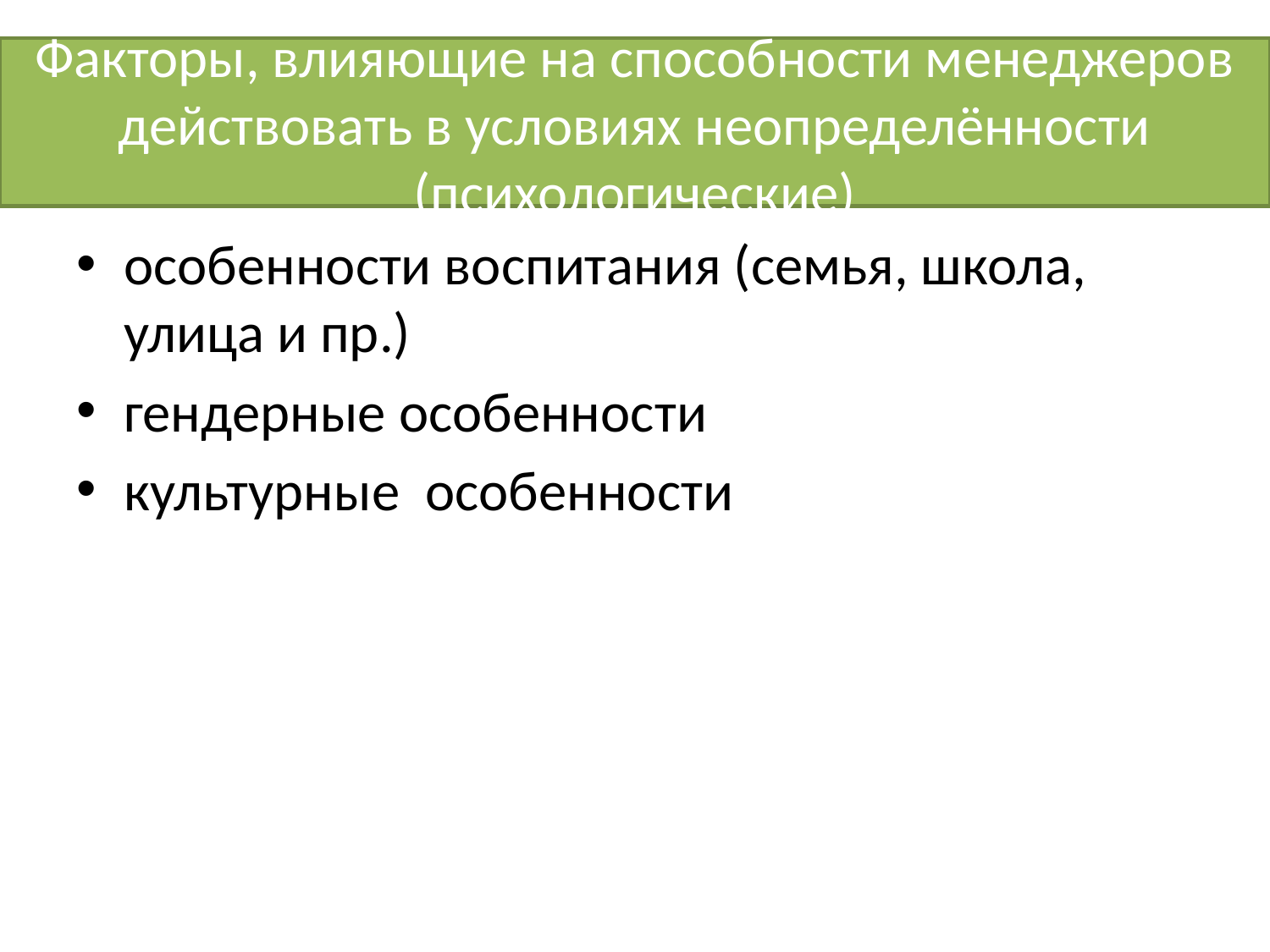

# Факторы, влияющие на способности менеджеров действовать в условиях неопределённости (психологические)
особенности воспитания (семья, школа, улица и пр.)
гендерные особенности
культурные  особенности